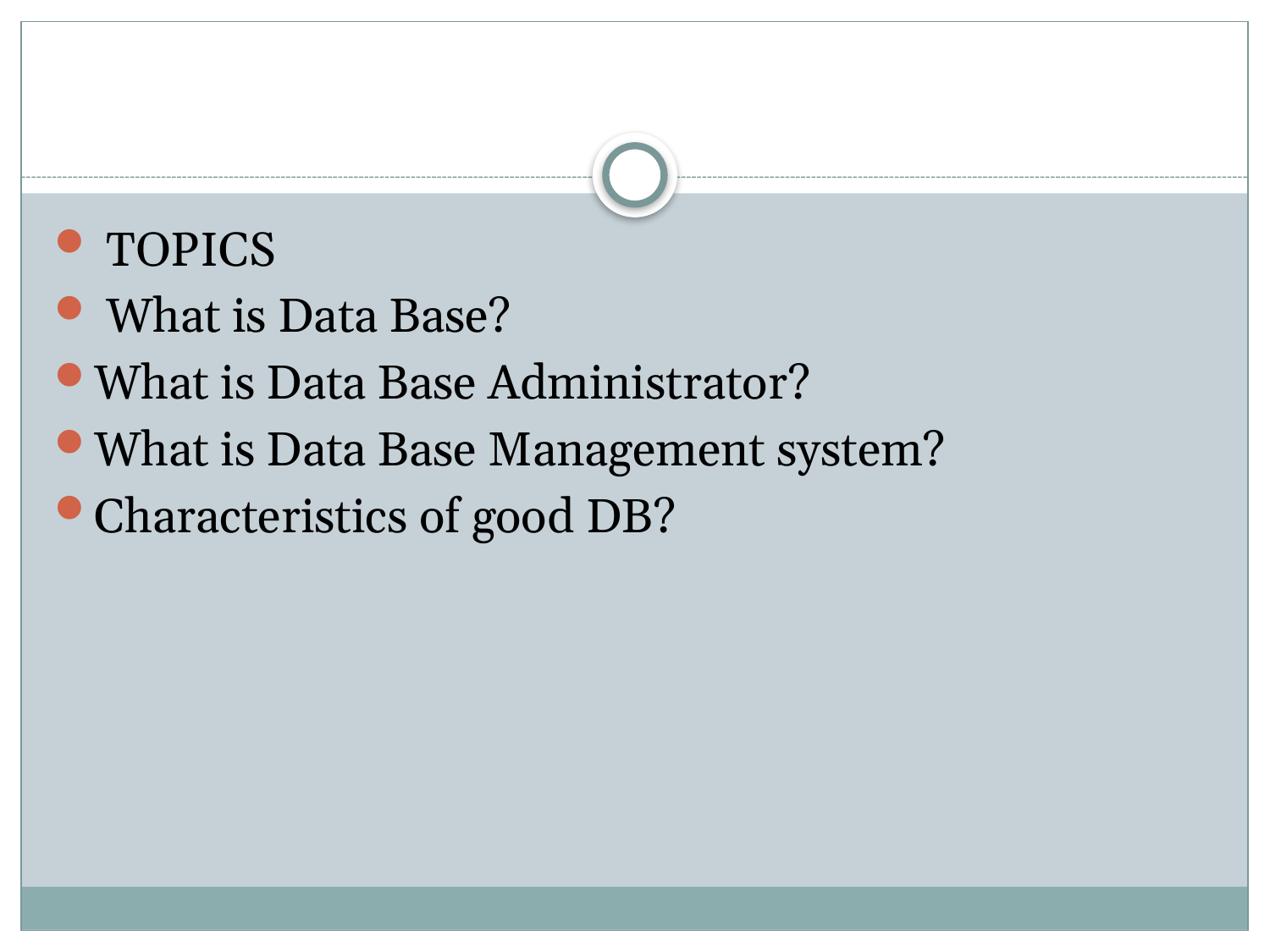

#
 TOPICS
 What is Data Base?
What is Data Base Administrator?
What is Data Base Management system?
Characteristics of good DB?